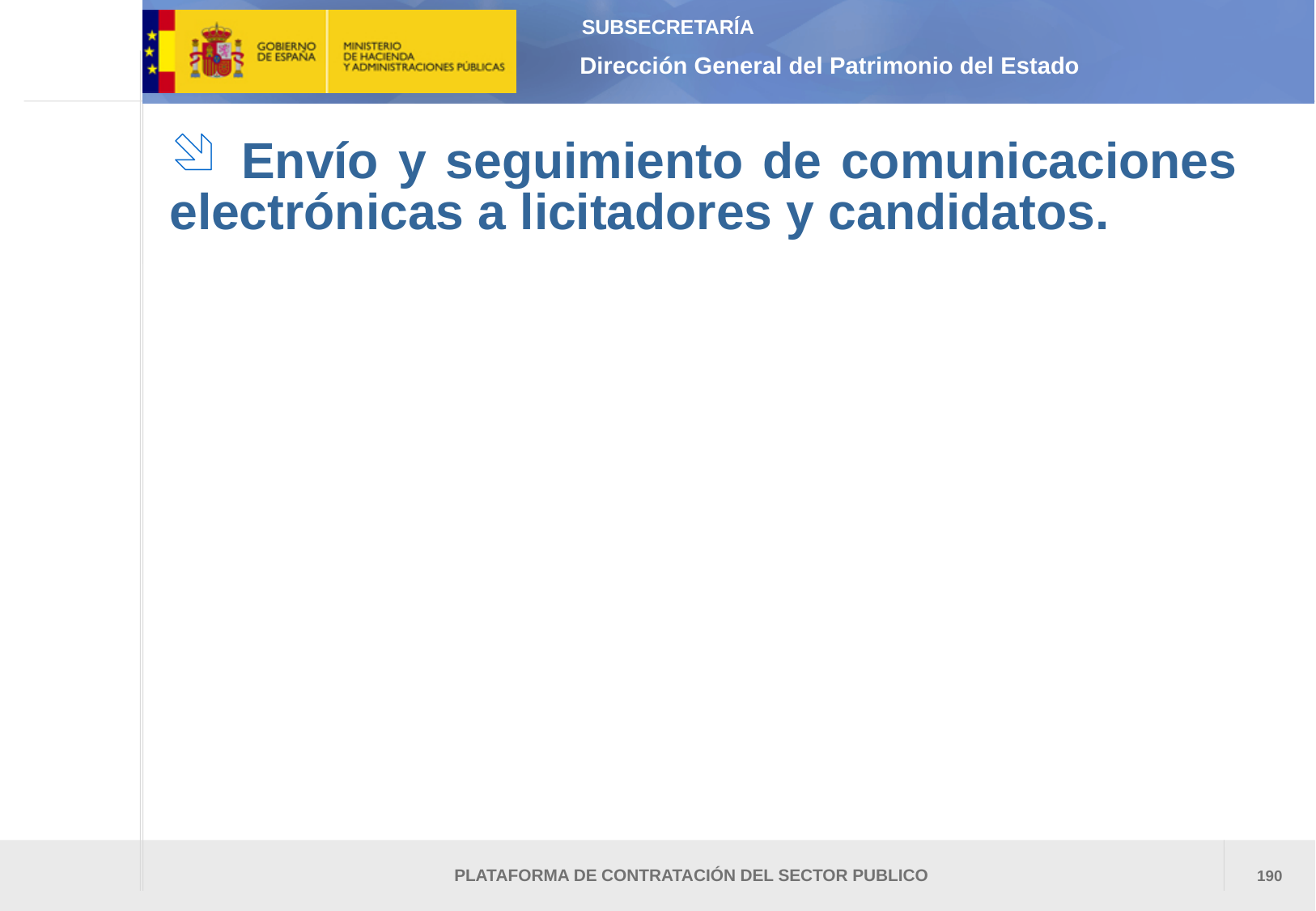

Envío y seguimiento de comunicaciones electrónicas a licitadores y candidatos.